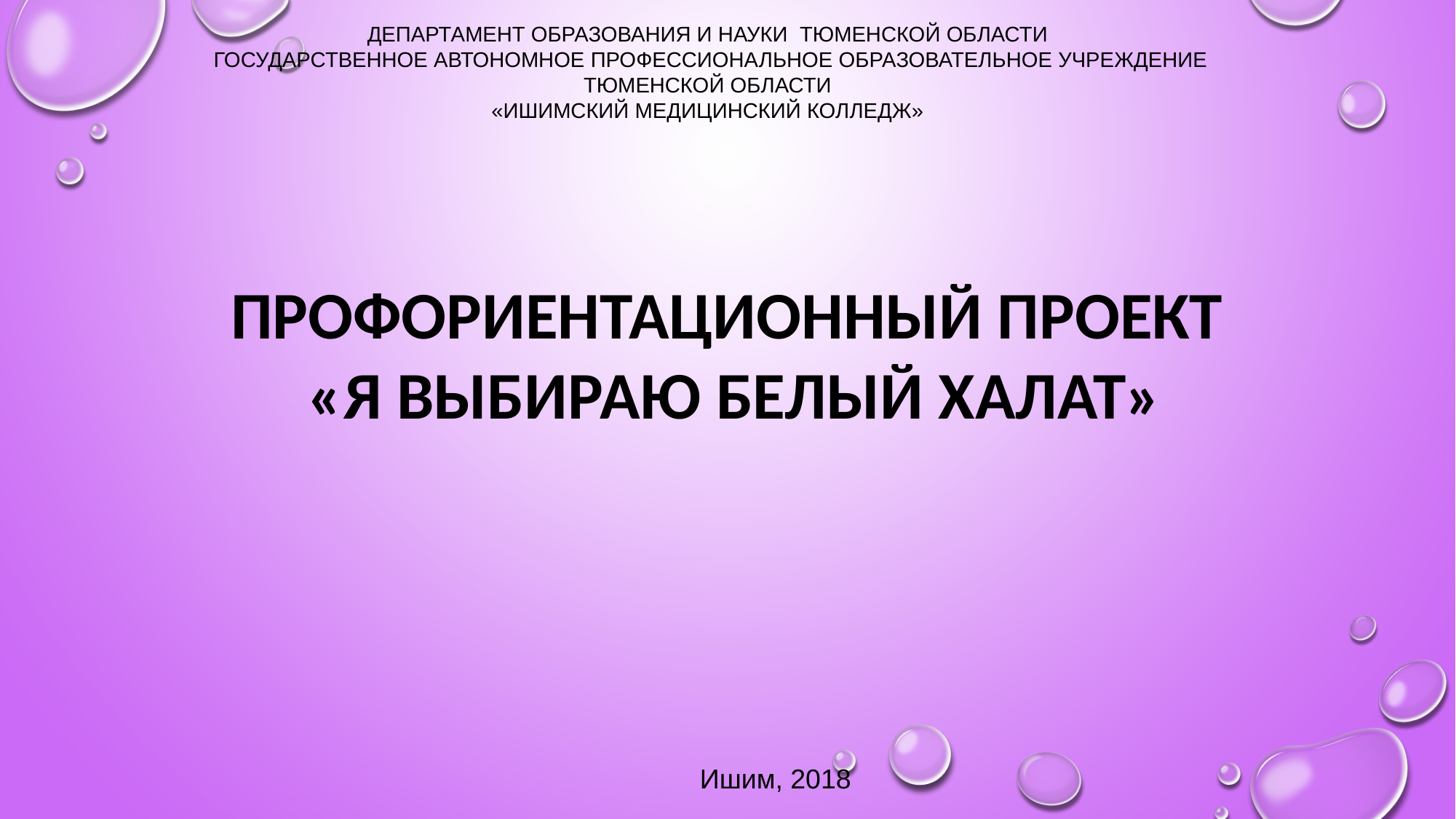

ДЕПАРТАМЕНТ ОБРАЗОВАНИЯ И НАУКИ  ТЮМЕНСКОЙ ОБЛАСТИ
 ГОСУДАРСТВЕННОЕ АВТОНОМНОЕ ПРОФЕССИОНАЛЬНОЕ ОБРАЗОВАТЕЛЬНОЕ УЧРЕЖДЕНИЕ ТЮМЕНСКОЙ ОБЛАСТИ
«ИШИМСКИЙ МЕДИЦИНСКИЙ КОЛЛЕДЖ»

ПРОФОРИЕНТАЦИОННЫЙ ПРОЕКТ
«Я ВЫБИРАЮ БЕЛЫЙ ХАЛАТ»

Ишим, 2018